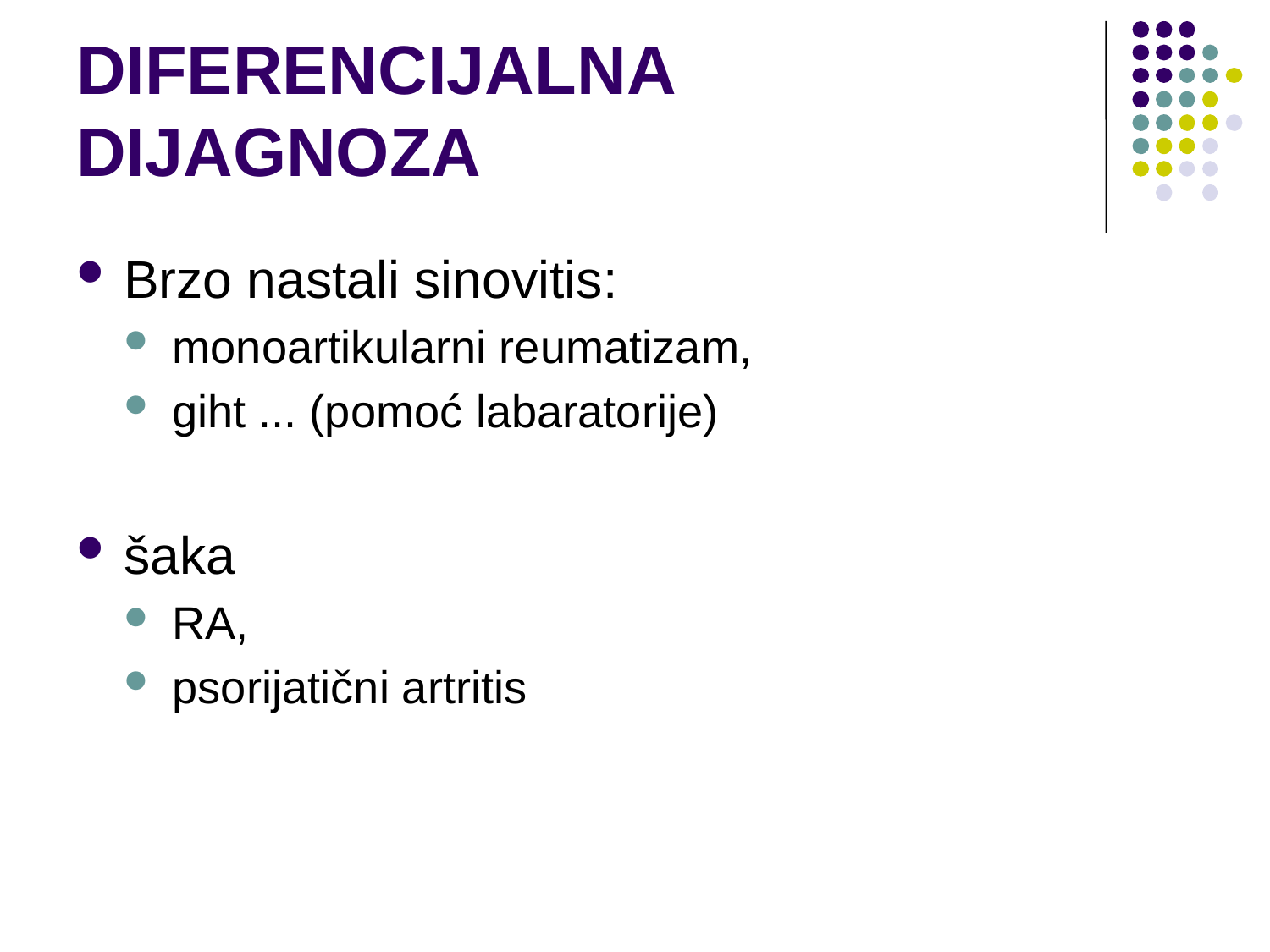

# DIFERENCIJALNA DIJAGNOZA
Brzo nastali sinovitis:
monoartikularni reumatizam,
giht ... (pomoć labaratorije)

šaka
RA,
psorijatični artritis